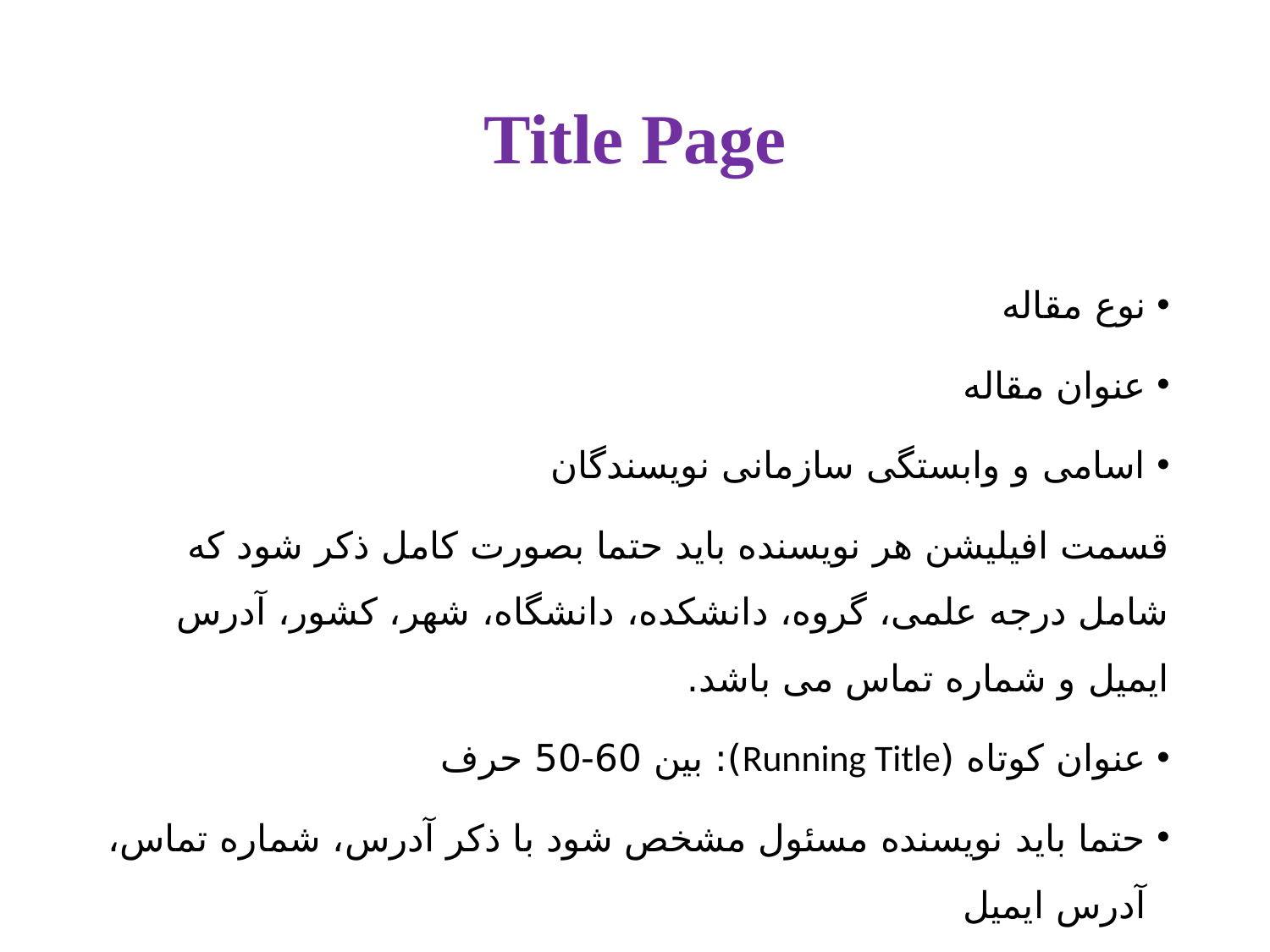

# Title Page
نوع مقاله
عنوان مقاله
اسامی و وابستگی سازمانی نویسندگان
قسمت افیلیشن هر نویسنده باید حتما بصورت کامل ذکر شود که شامل درجه علمی، گروه، دانشکده، دانشگاه، شهر، کشور، آدرس ایمیل و شماره تماس می باشد.
عنوان کوتاه (Running Title): بین 60-50 حرف
حتما باید نویسنده مسئول مشخص شود با ذکر آدرس، شماره تماس، آدرس ایمیل

15 November 2021
14